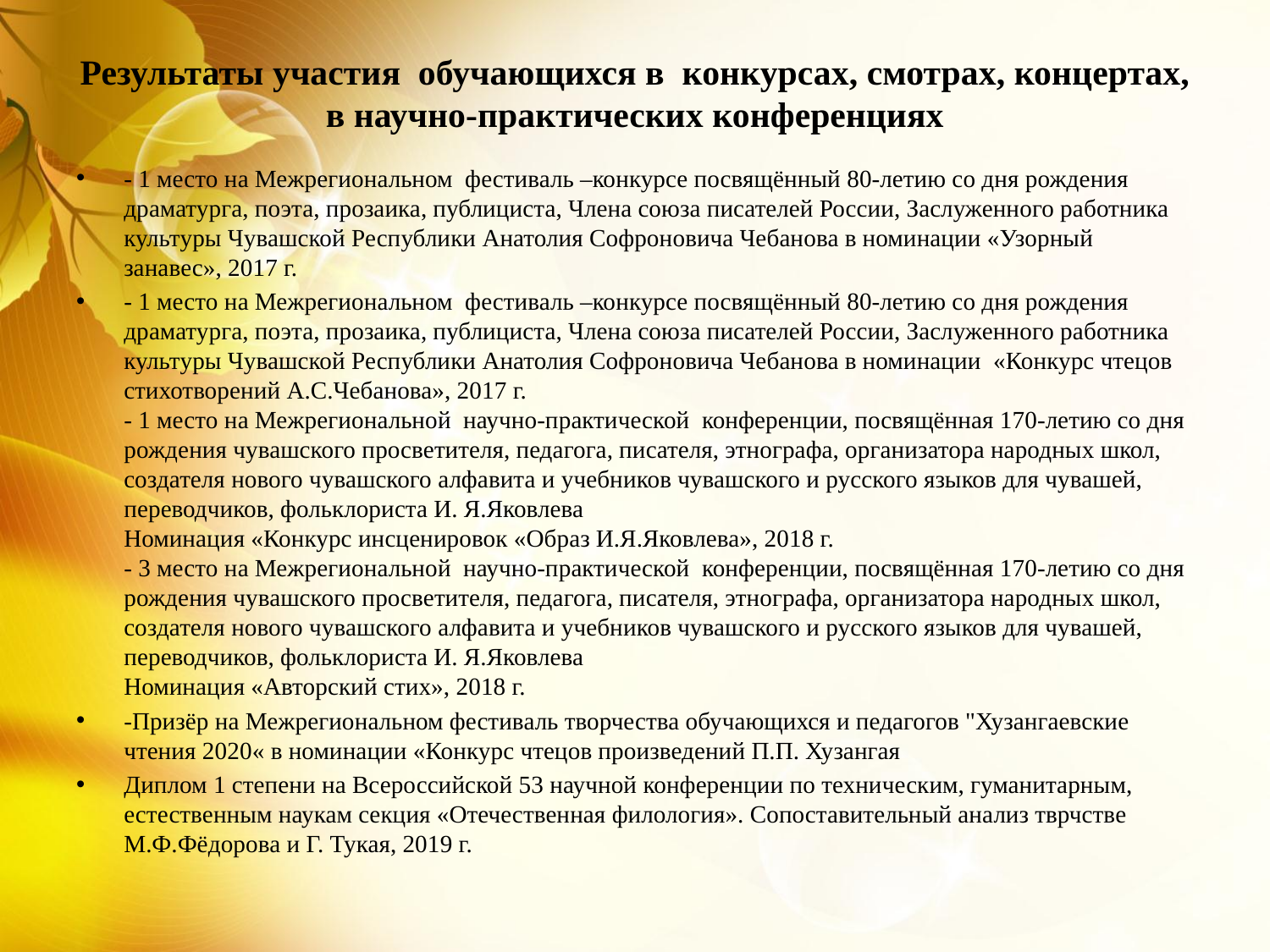

# Результаты участия  обучающихся в  конкурсах, смотрах, концертах, в научно-практических конференциях
- 1 место на Межрегиональном  фестиваль –конкурсе посвящённый 80-летию со дня рождения драматурга, поэта, прозаика, публициста, Члена союза писателей России, Заслуженного работника культуры Чувашской Республики Анатолия Софроновича Чебанова в номинации «Узорный занавес», 2017 г.
- 1 место на Межрегиональном  фестиваль –конкурсе посвящённый 80-летию со дня рождения драматурга, поэта, прозаика, публициста, Члена союза писателей России, Заслуженного работника культуры Чувашской Республики Анатолия Софроновича Чебанова в номинации  «Конкурс чтецов  стихотворений А.С.Чебанова», 2017 г.
- 1 место на Межрегиональной  научно-практической  конференции, посвящённая 170-летию со дня рождения чувашского просветителя, педагога, писателя, этнографа, организатора народных школ, создателя нового чувашского алфавита и учебников чувашского и русского языков для чувашей, переводчиков, фольклориста И. Я.Яковлева
Номинация «Конкурс инсценировок «Образ И.Я.Яковлева», 2018 г.
- 3 место на Межрегиональной  научно-практической  конференции, посвящённая 170-летию со дня рождения чувашского просветителя, педагога, писателя, этнографа, организатора народных школ, создателя нового чувашского алфавита и учебников чувашского и русского языков для чувашей, переводчиков, фольклориста И. Я.Яковлева
Номинация «Авторский стих», 2018 г.
-Призёр на Межрегиональном фестиваль творчества обучающихся и педагогов "Хузангаевские чтения 2020« в номинации «Конкурс чтецов произведений П.П. Хузангая
Диплом 1 степени на Всероссийской 53 научной конференции по техническим, гуманитарным, естественным наукам секция «Отечественная филология». Сопоставительный анализ тврчстве М.Ф.Фёдорова и Г. Тукая, 2019 г.